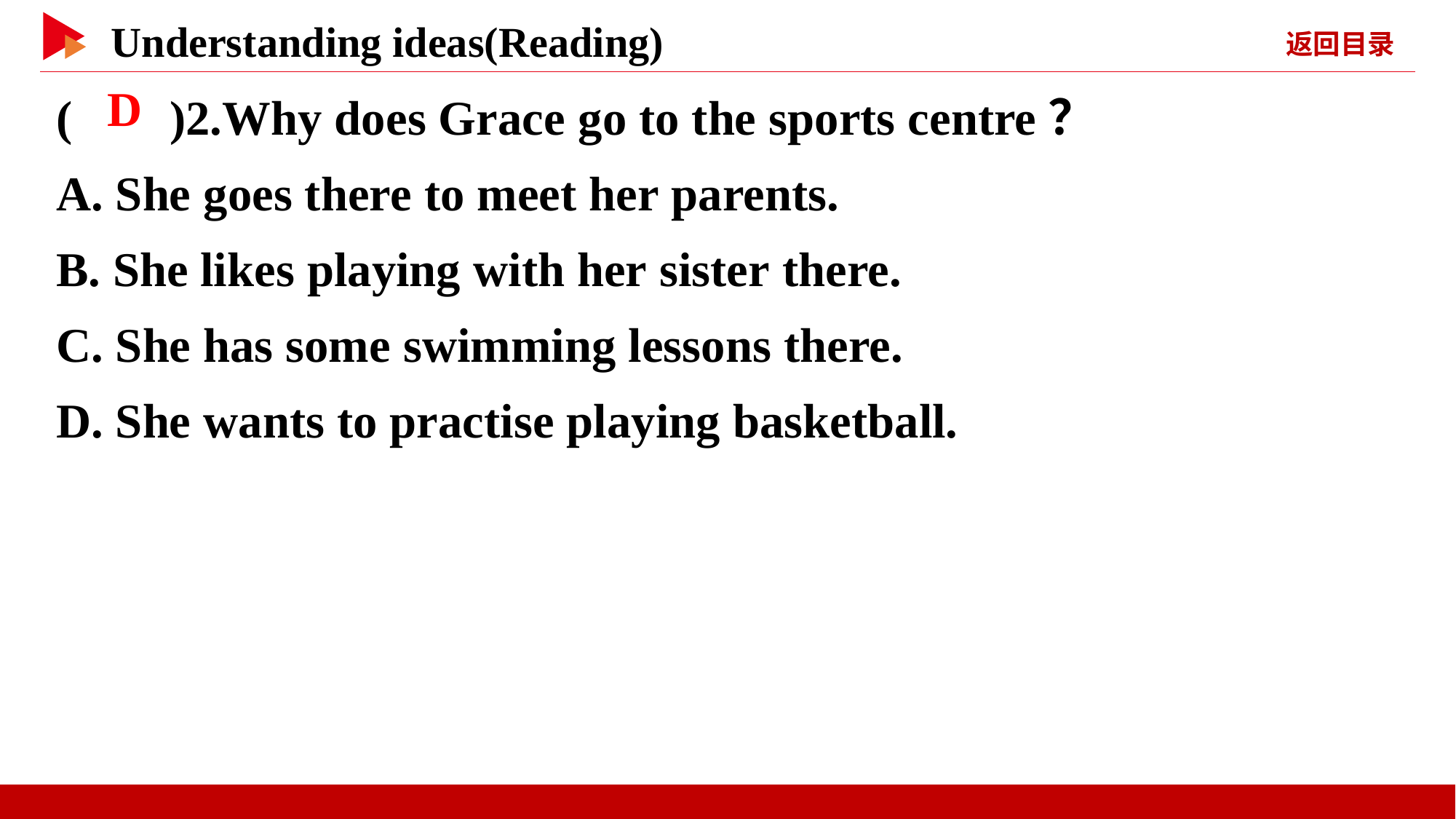

(        )2.Why does Grace go to the sports centre？
A. She goes there to meet her parents.
B. She likes playing with her sister there.
C. She has some swimming lessons there.
D. She wants to practise playing basketball.
   D